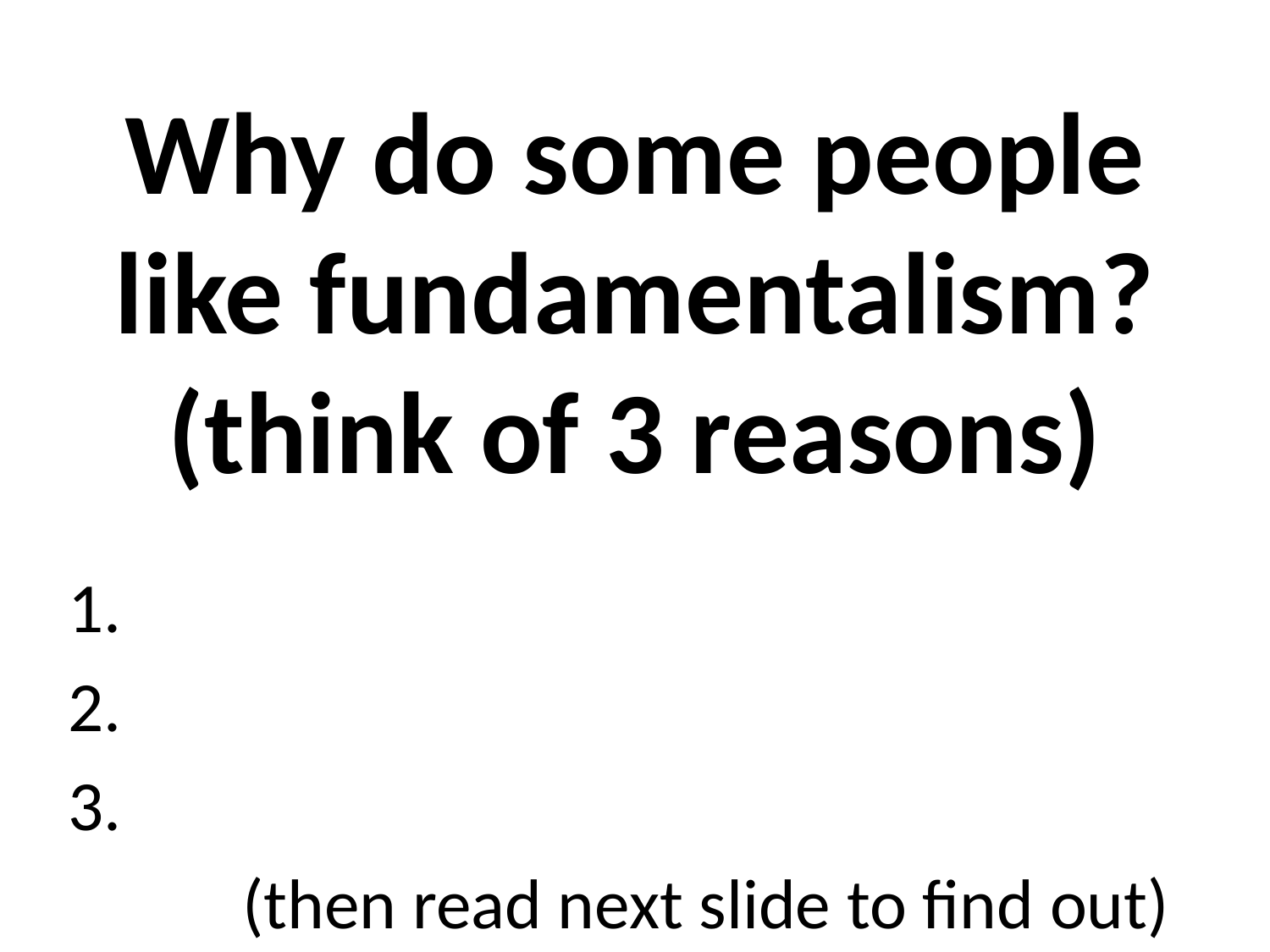

# Why do some people like fundamentalism? (think of 3 reasons)
1.
2.
3.
           (then read next slide to find out)